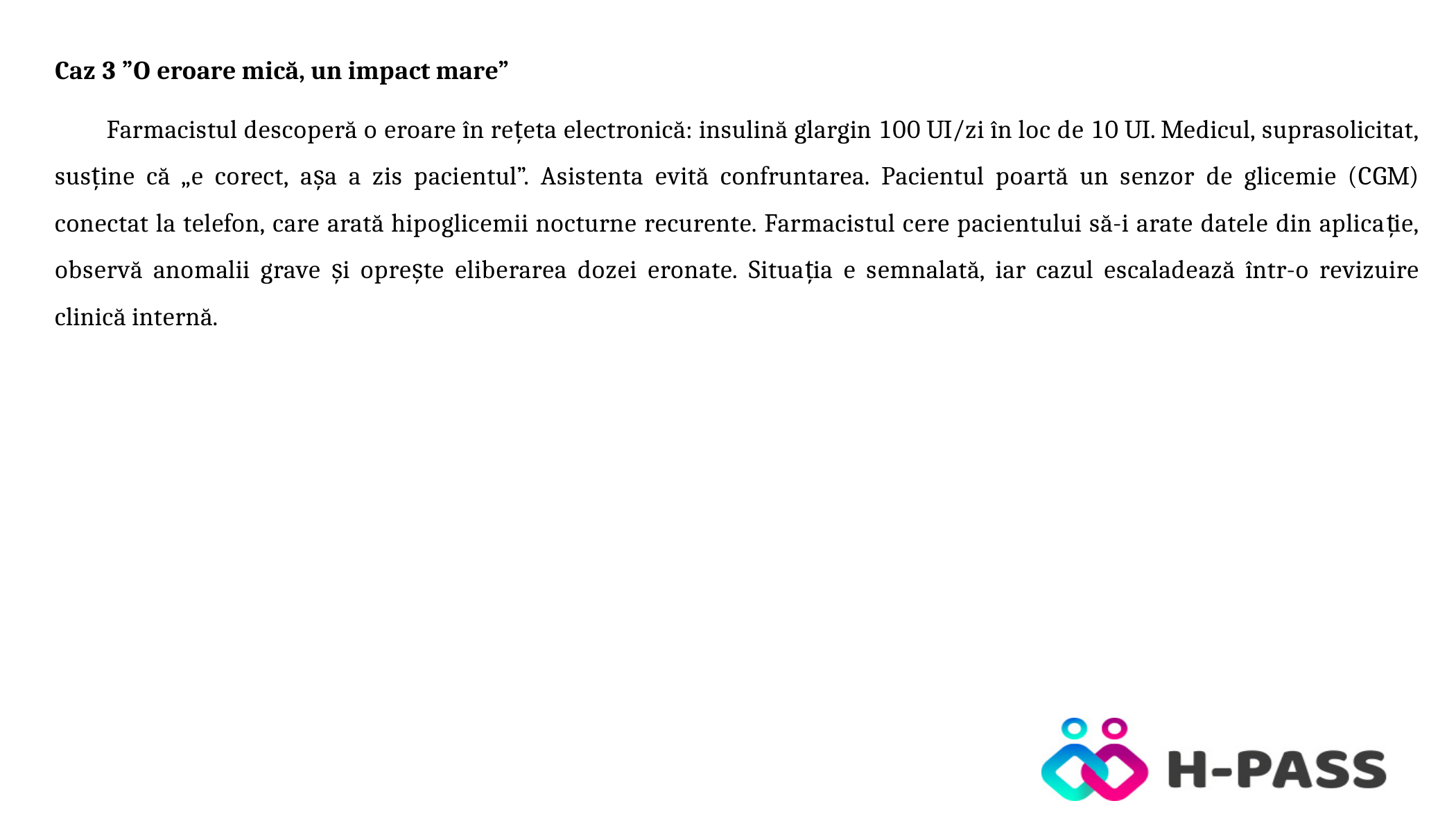

Caz 3 ”O eroare mică, un impact mare”
Farmacistul descoperă o eroare în rețeta electronică: insulină glargin 100 UI/zi în loc de 10 UI. Medicul, suprasolicitat, susține că „e corect, așa a zis pacientul”. Asistenta evită confruntarea. Pacientul poartă un senzor de glicemie (CGM) conectat la telefon, care arată hipoglicemii nocturne recurente. Farmacistul cere pacientului să-i arate datele din aplicație, observă anomalii grave și oprește eliberarea dozei eronate. Situația e semnalată, iar cazul escaladează într-o revizuire clinică internă.